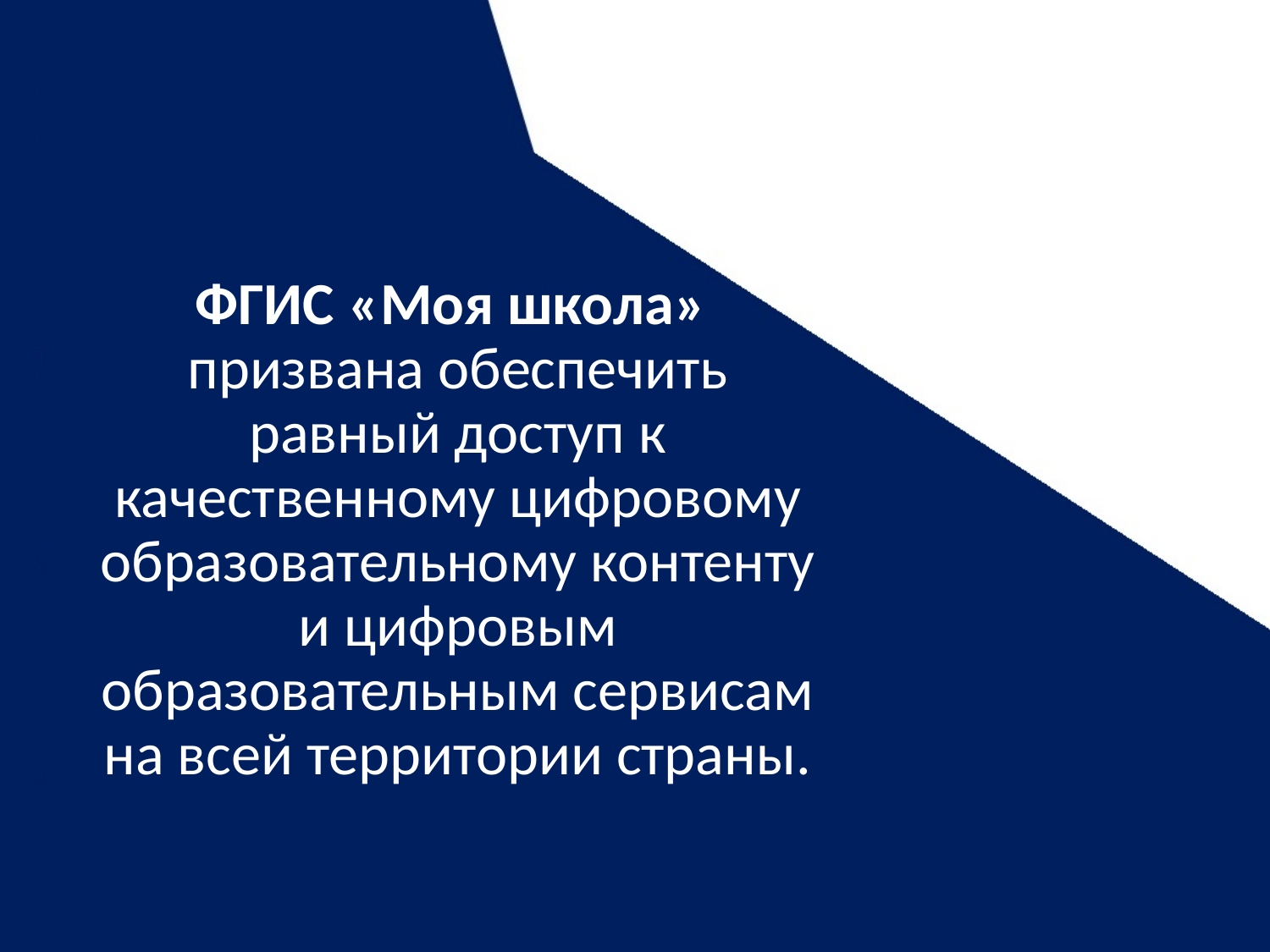

ФГИС «Моя школа»
призвана обеспечить равный доступ к качественному цифровому образовательному контенту и цифровым образовательным сервисам на всей территории страны.